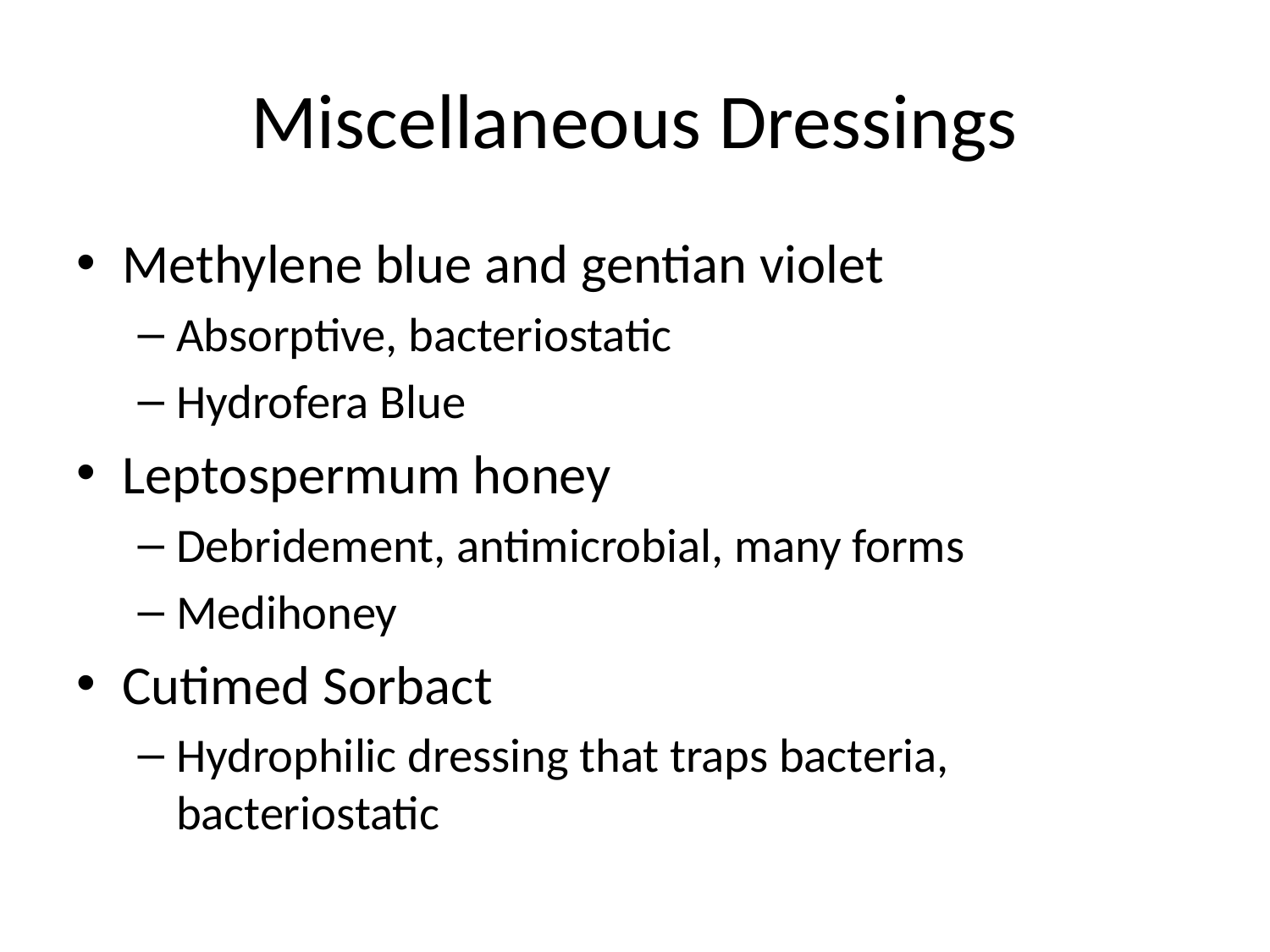

# Miscellaneous Dressings
Methylene blue and gentian violet
Absorptive, bacteriostatic
Hydrofera Blue
Leptospermum honey
Debridement, antimicrobial, many forms
Medihoney
Cutimed Sorbact
Hydrophilic dressing that traps bacteria, bacteriostatic